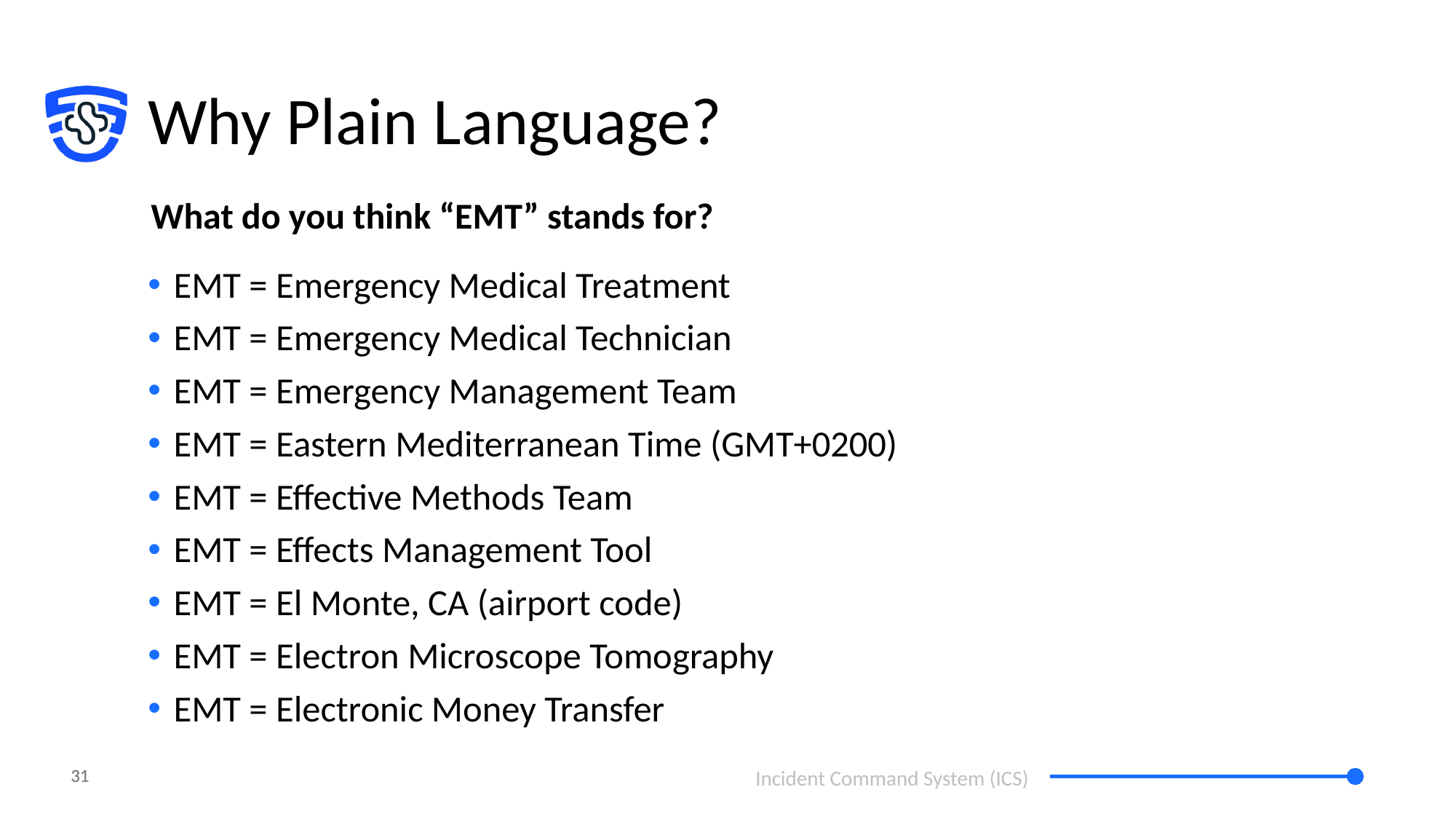

# Why Plain Language?
What do you think “EMT” stands for?
EMT = Emergency Medical Treatment
EMT = Emergency Medical Technician
EMT = Emergency Management Team
EMT = Eastern Mediterranean Time (GMT+0200)
EMT = Effective Methods Team
EMT = Effects Management Tool
EMT = El Monte, CA (airport code)
EMT = Electron Microscope Tomography
EMT = Electronic Money Transfer